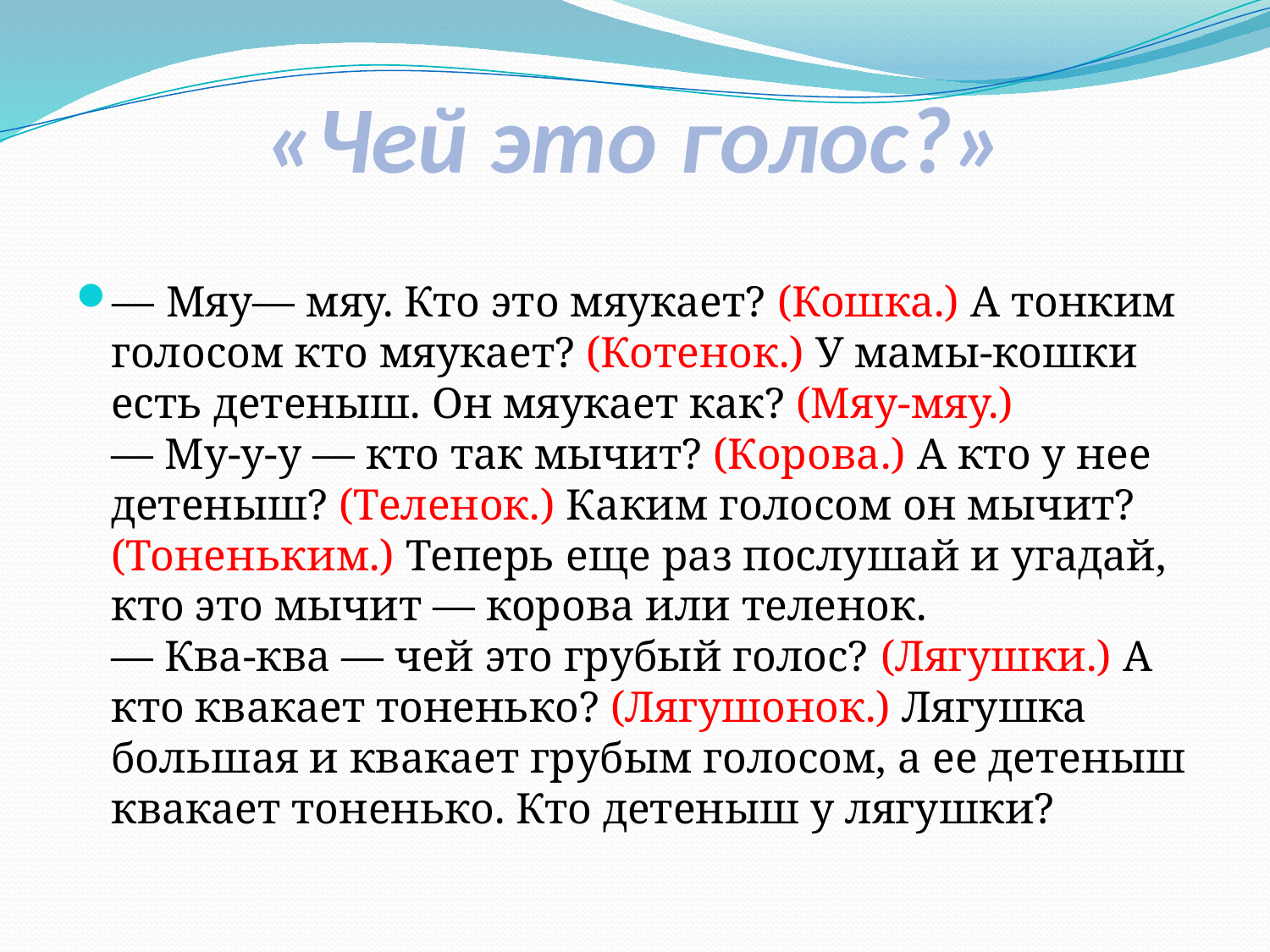

# «Чей это голос?»
— Мяу— мяу. Кто это мяукает? (Кошка.) А тонким голосом кто мяукает? (Котенок.) У мамы-кошки есть детеныш. Он мяукает как? (Мяу-мяу.)
— Му-у-у — кто так мычит? (Корова.) А кто у нее детеныш? (Теленок.) Каким голосом он мычит? (Тоненьким.) Теперь еще раз послушай и угадай, кто это мычит — корова или теленок.
— Ква-ква — чей это грубый голос? (Лягушки.) А кто квакает тоненько? (Лягушонок.) Лягушка большая и квакает грубым голосом, а ее детеныш квакает тоненько. Кто детеныш у лягушки?